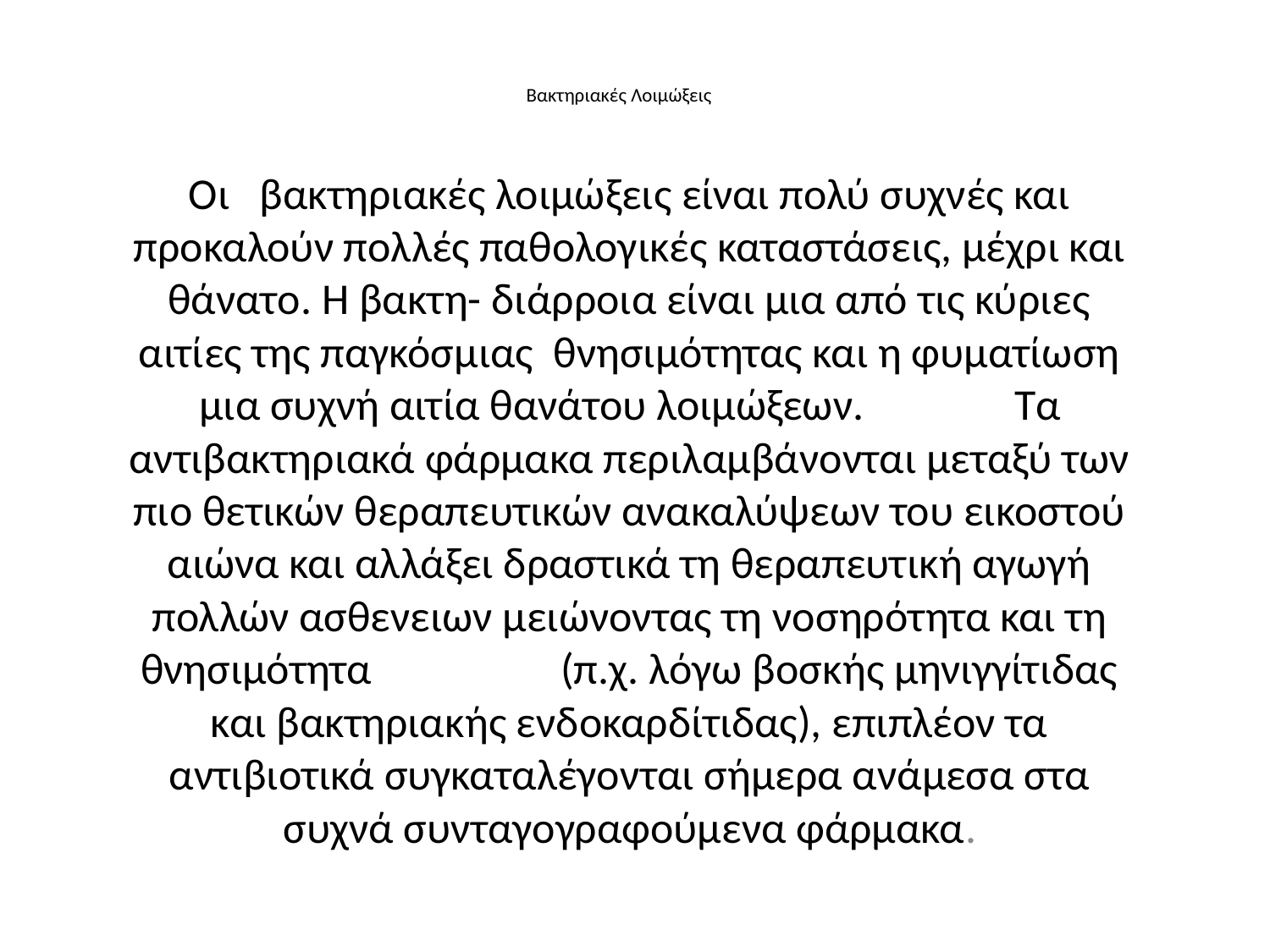

# Βακτηριακές Λοιμώξεις
Οι   βακτηριακές λοιμώξεις είναι πολύ συχνές και προκαλούν πολλές παθολογικές καταστάσεις, μέχρι και θάνατο. Η βακτη- διάρροια είναι μια από τις κύριες αιτίες της παγκόσμιας  θνησιμότητας και η φυματίωση μια συχνή αιτία θανάτου λοιμώξεων.               Τα αντιβακτηριακά φάρμακα περιλαμβάνονται μεταξύ των πιο θετικών θεραπευτικών ανακαλύψεων του εικοστού αιώνα και αλλάξει δραστικά τη θεραπευτική αγωγή πολλών ασθενειων μειώνοντας τη νοσηρότητα και τη θνησιμότητα                   (π.χ. λόγω βοσκής μηνιγγίτιδας και βακτηριακής ενδοκαρδίτιδας), επιπλέον τα αντιβιοτικά συγκαταλέγονται σήμερα ανάμεσα στα συχνά συνταγογραφούμενα φάρμακα.